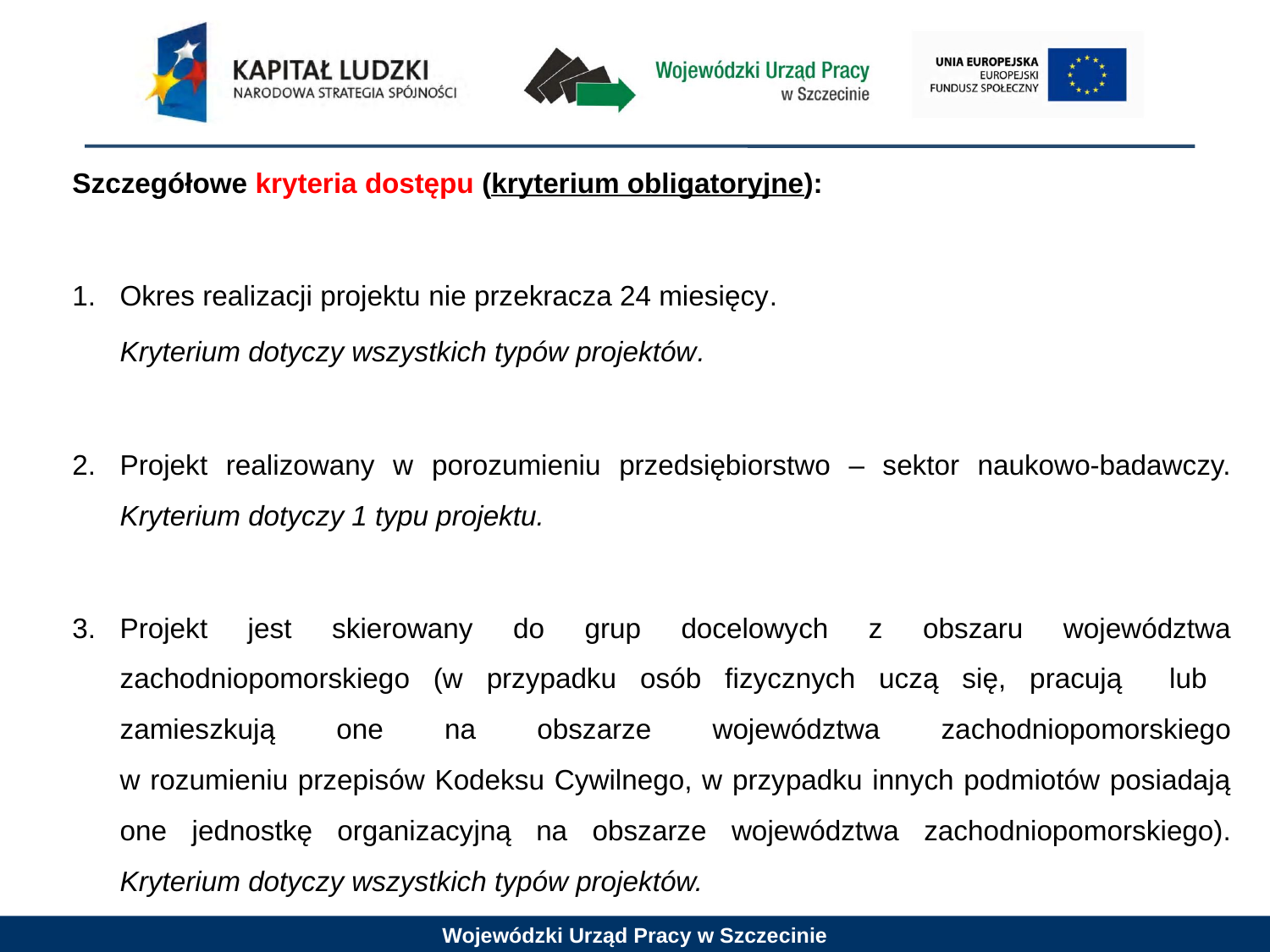

Szczegółowe kryteria dostępu (kryterium obligatoryjne):

Okres realizacji projektu nie przekracza 24 miesięcy.
	Kryterium dotyczy wszystkich typów projektów.

2.	Projekt realizowany w porozumieniu przedsiębiorstwo – sektor naukowo-badawczy. Kryterium dotyczy 1 typu projektu.

3.	Projekt jest skierowany do grup docelowych z obszaru województwa zachodniopomorskiego (w przypadku osób fizycznych uczą się, pracują  lub  zamieszkują one na obszarze województwa zachodniopomorskiego
w rozumieniu przepisów Kodeksu Cywilnego, w przypadku innych podmiotów posiadają one jednostkę organizacyjną na obszarze województwa zachodniopomorskiego). Kryterium dotyczy wszystkich typów projektów.